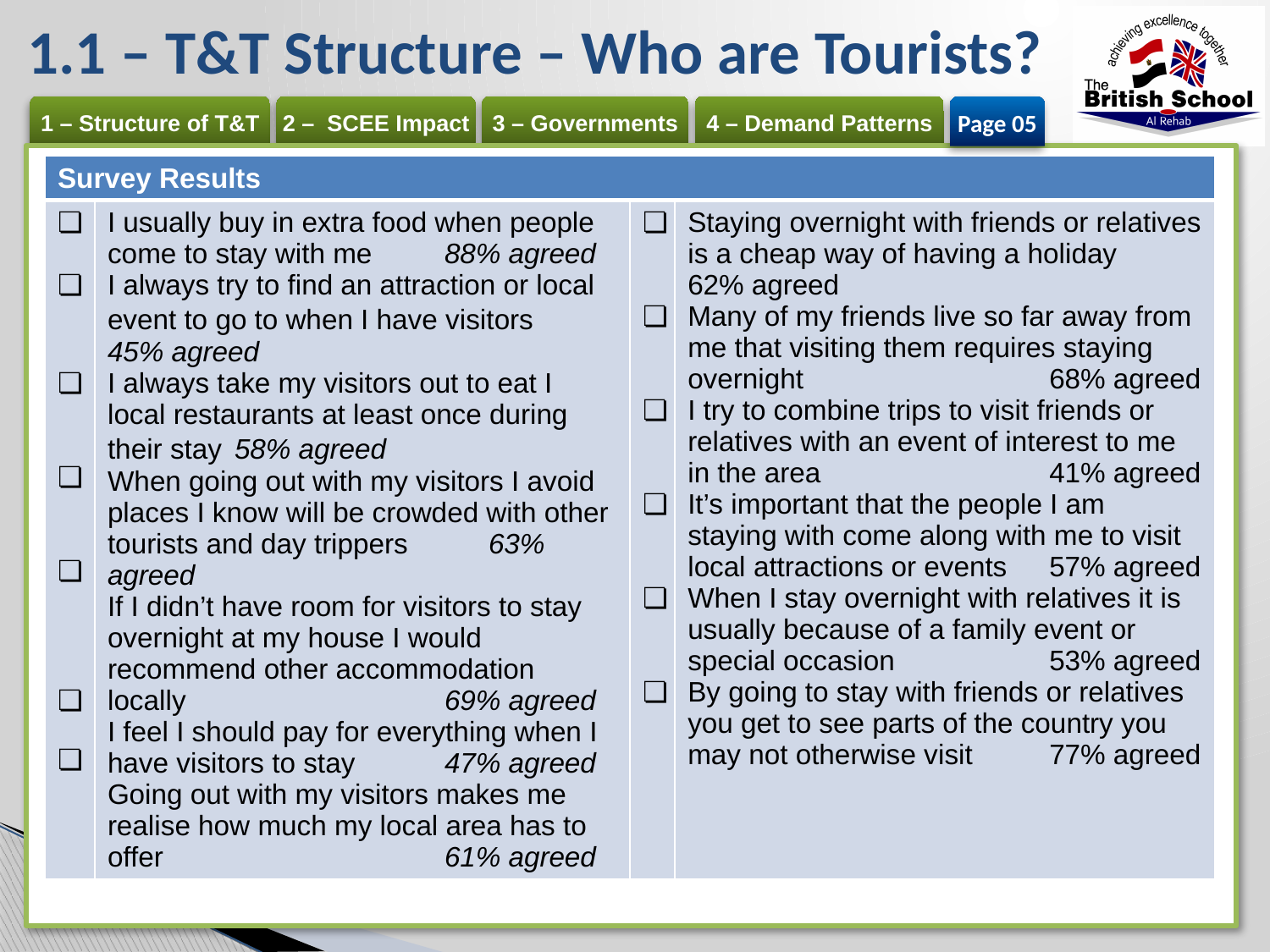

# 1.1 – T&T Structure – Who are Tourists?
Page 05
| Survey Results |  |  |  |
| --- | --- | --- | --- |
| ❏ ❏ ❏ ❏ ❏ ❏ ❏ | I usually buy in extra food when people come to stay with me 88% agreed I always try to find an attraction or local event to go to when I have visitors 45% agreed I always take my visitors out to eat I local restaurants at least once during their stay 58% agreed When going out with my visitors I avoid places I know will be crowded with other tourists and day trippers 63% agreed If I didn’t have room for visitors to stay overnight at my house I would recommend other accommodation locally 69% agreed I feel I should pay for everything when I have visitors to stay 47% agreed Going out with my visitors makes me realise how much my local area has to offer 61% agreed | ❏ ❏ ❏ ❏ ❏ ❏ | Staying overnight with friends or relatives is a cheap way of having a holiday 62% agreed Many of my friends live so far away from me that visiting them requires staying overnight 68% agreed I try to combine trips to visit friends or relatives with an event of interest to me in the area 41% agreed It’s important that the people I am staying with come along with me to visit local attractions or events 57% agreed When I stay overnight with relatives it is usually because of a family event or special occasion 53% agreed By going to stay with friends or relatives you get to see parts of the country you may not otherwise visit 77% agreed |